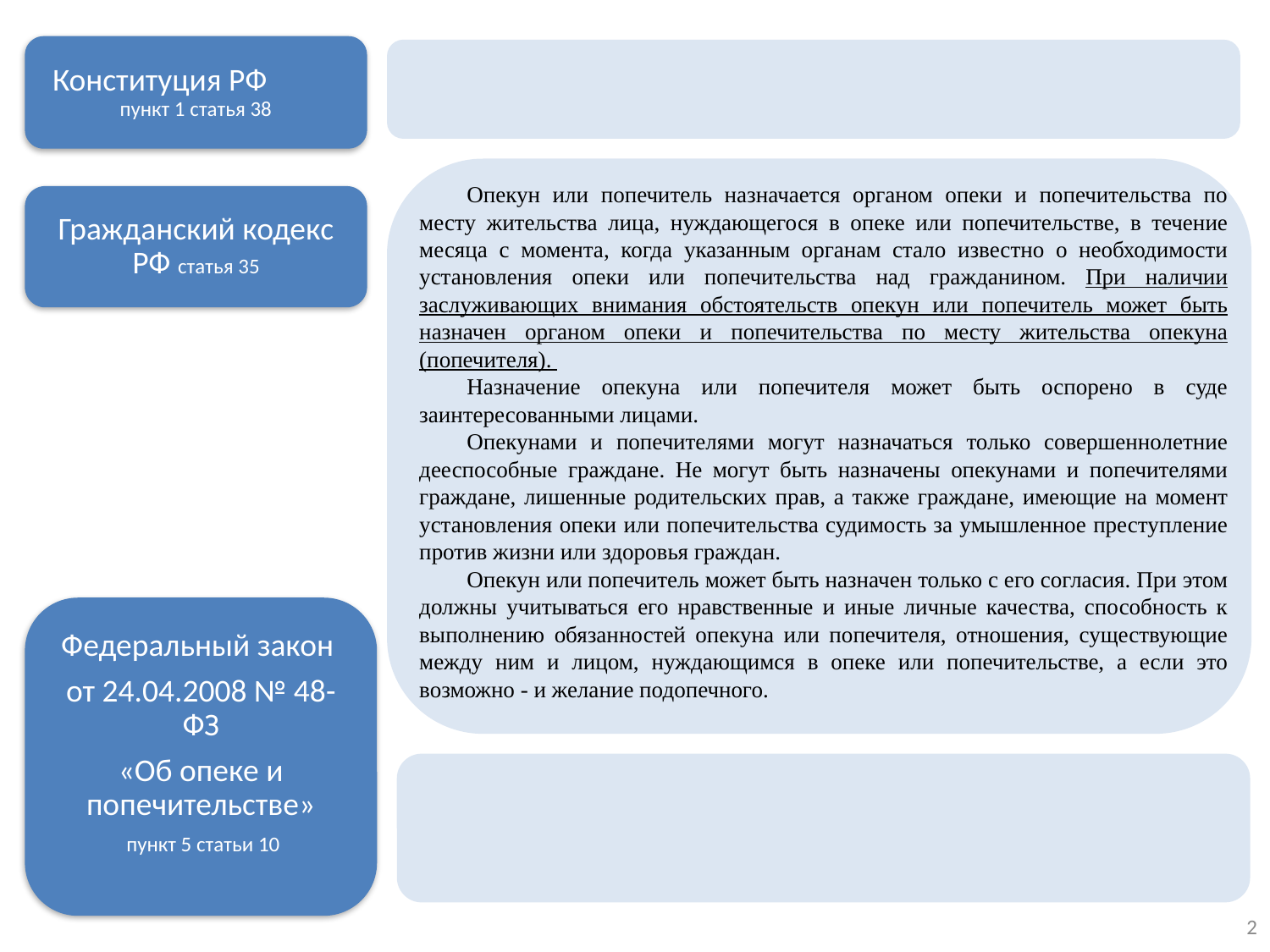

Конституция РФ           пункт 1 статья 38

Материнство и детство, семья находятся под защитой государства.

Опекун или попечитель назначается органом опеки и попечительства по месту жительства лица, нуждающегося в опеке или попечительстве, в течение месяца с момента, когда указанным органам стало известно о необходимости установления опеки или попечительства над гражданином. При наличии заслуживающих внимания обстоятельств опекун или попечитель может быть назначен органом опеки и попечительства по месту жительства опекуна (попечителя).
Назначение опекуна или попечителя может быть оспорено в суде заинтересованными лицами.
Опекунами и попечителями могут назначаться только совершеннолетние дееспособные граждане. Не могут быть назначены опекунами и попечителями граждане, лишенные родительских прав, а также граждане, имеющие на момент установления опеки или попечительства судимость за умышленное преступление против жизни или здоровья граждан.
Опекун или попечитель может быть назначен только с его согласия. При этом должны учитываться его нравственные и иные личные качества, способность к выполнению обязанностей опекуна или попечителя, отношения, существующие между ним и лицом, нуждающимся в опеке или попечительстве, а если это возможно - и желание подопечного.

Гражданский кодекс РФ статья 35

Федеральный закон
от 24.04.2008 № 48-ФЗ
«Об опеке и попечительстве»
 пункт 5 статьи 10

Бабушки и дедушки, родители, супруги, совершеннолетние дети, совершеннолетние внуки, братья и сестры совершеннолетнего подопечного имеют преимущественное право быть его опекунами или попечителями перед всеми другими лицами.

2